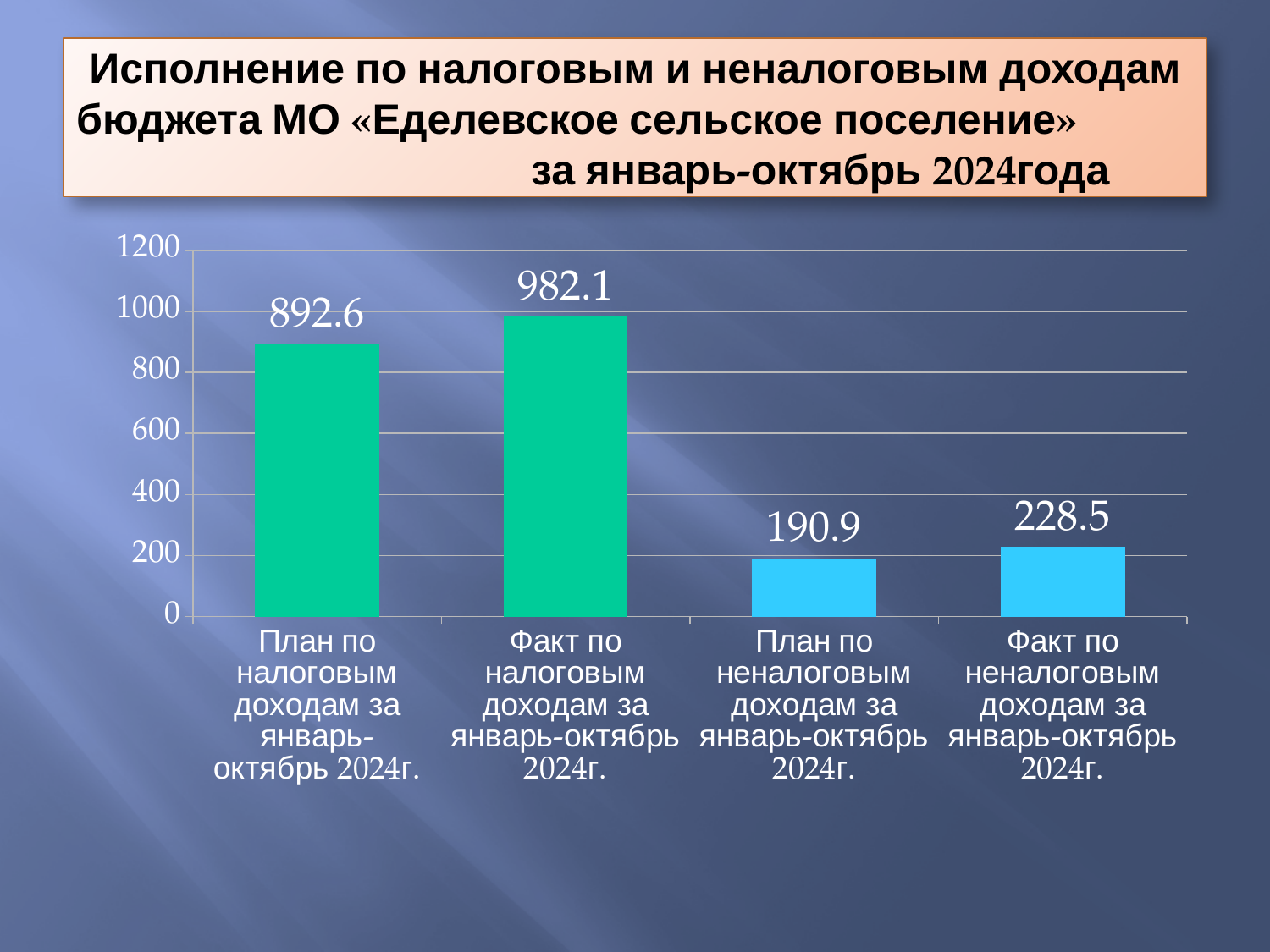

# Исполнение по налоговым и неналоговым доходам бюджета МО «Еделевское сельское поселение»                                               за январь-октябрь 2024года

### Chart

| Category | Столбец1 |
|---|---|
| План по налоговым доходам за январь- октябрь 2024г. | 892.6 |
| Факт по налоговым доходам за январь-октябрь 2024г. | 982.1 |
| План по неналоговым доходам за январь-октябрь 2024г. | 190.9 |
| Факт по неналоговым доходам за январь-октябрь 2024г. | 228.5 |